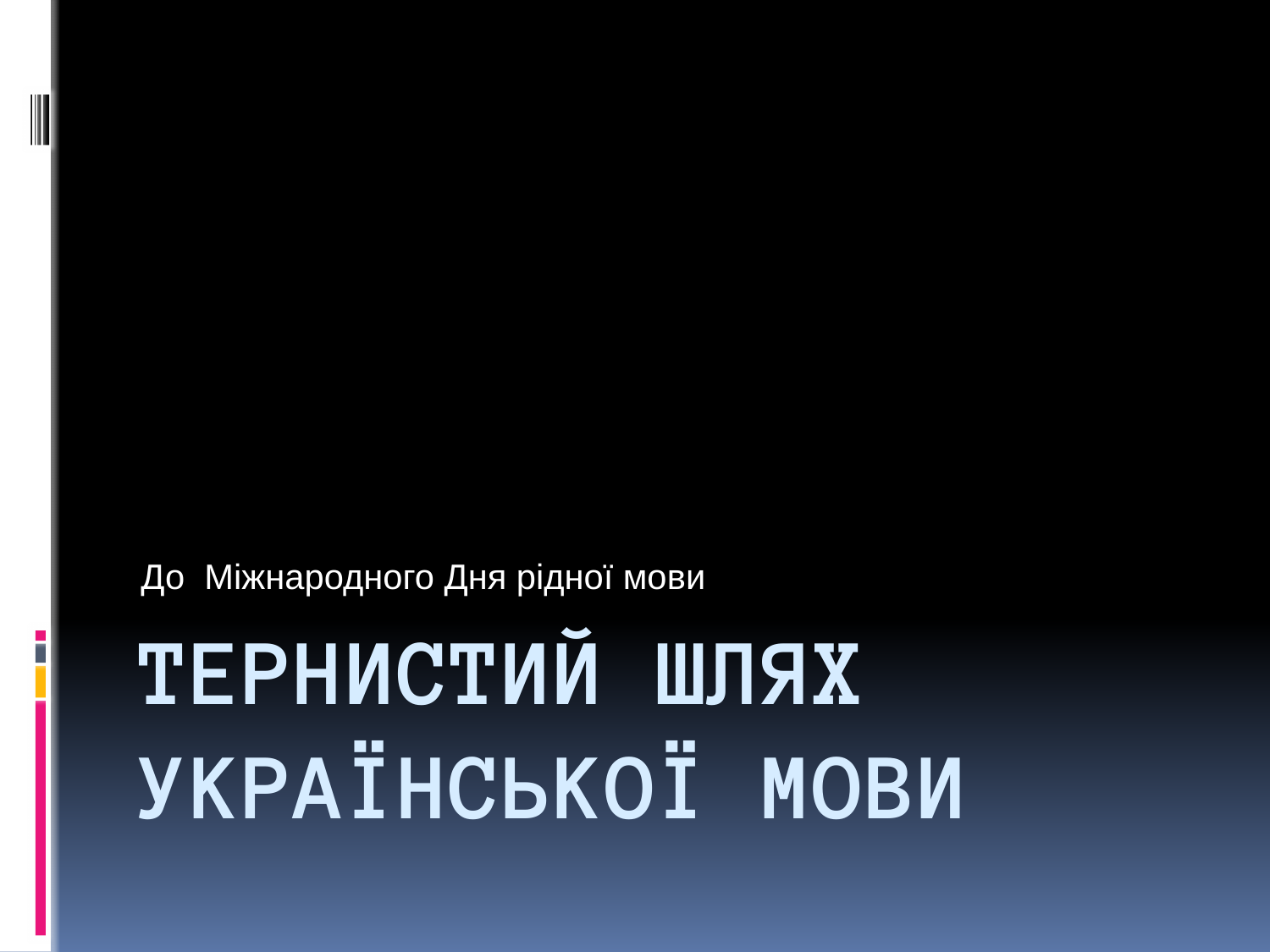

До  Міжнародного Дня рідної мови
# Тернистий шлях української мови